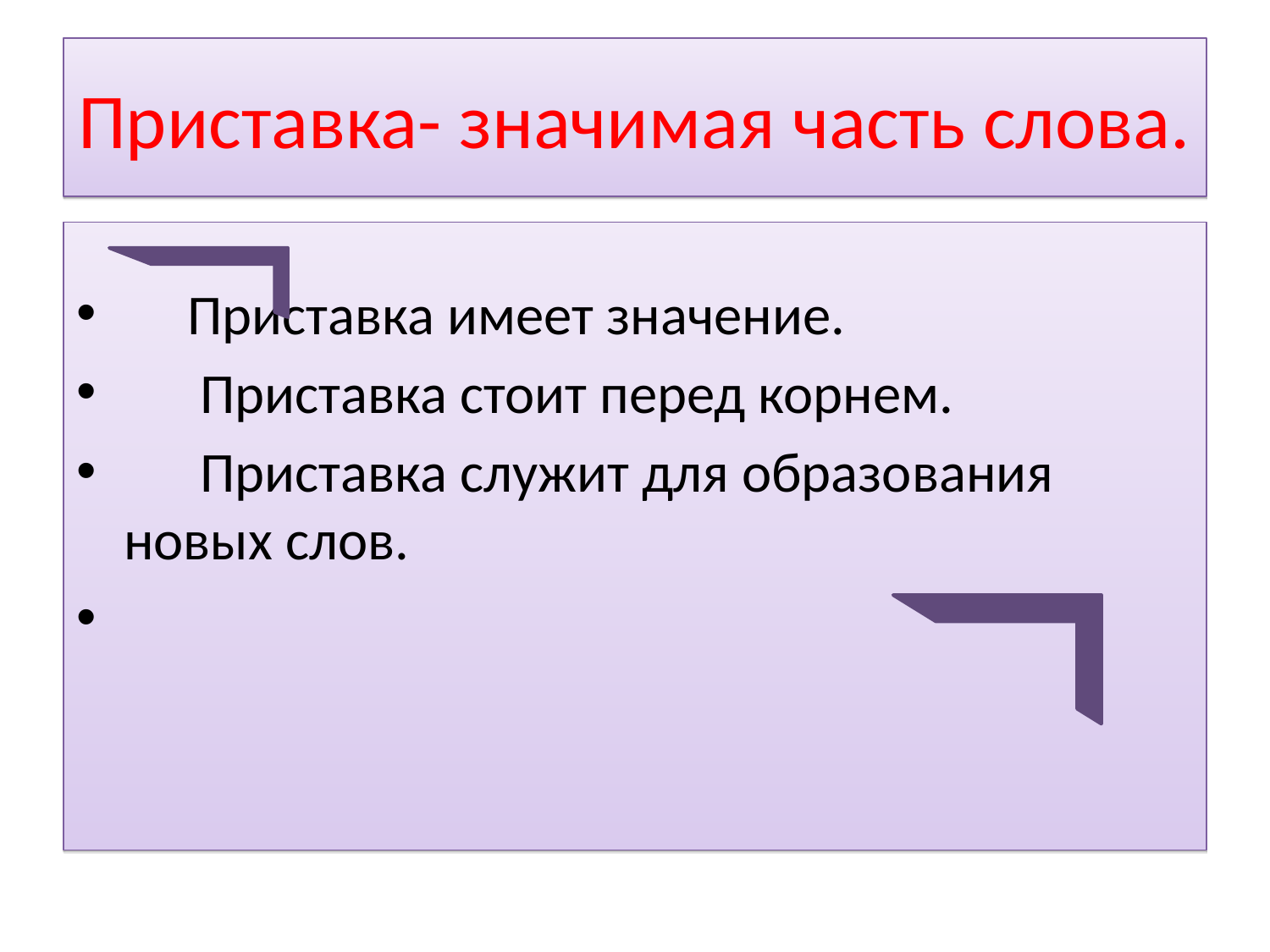

Приставка- значимая часть слова.

     Приставка имеет значение.
      Приставка стоит перед корнем.
      Приставка служит для образования новых слов.